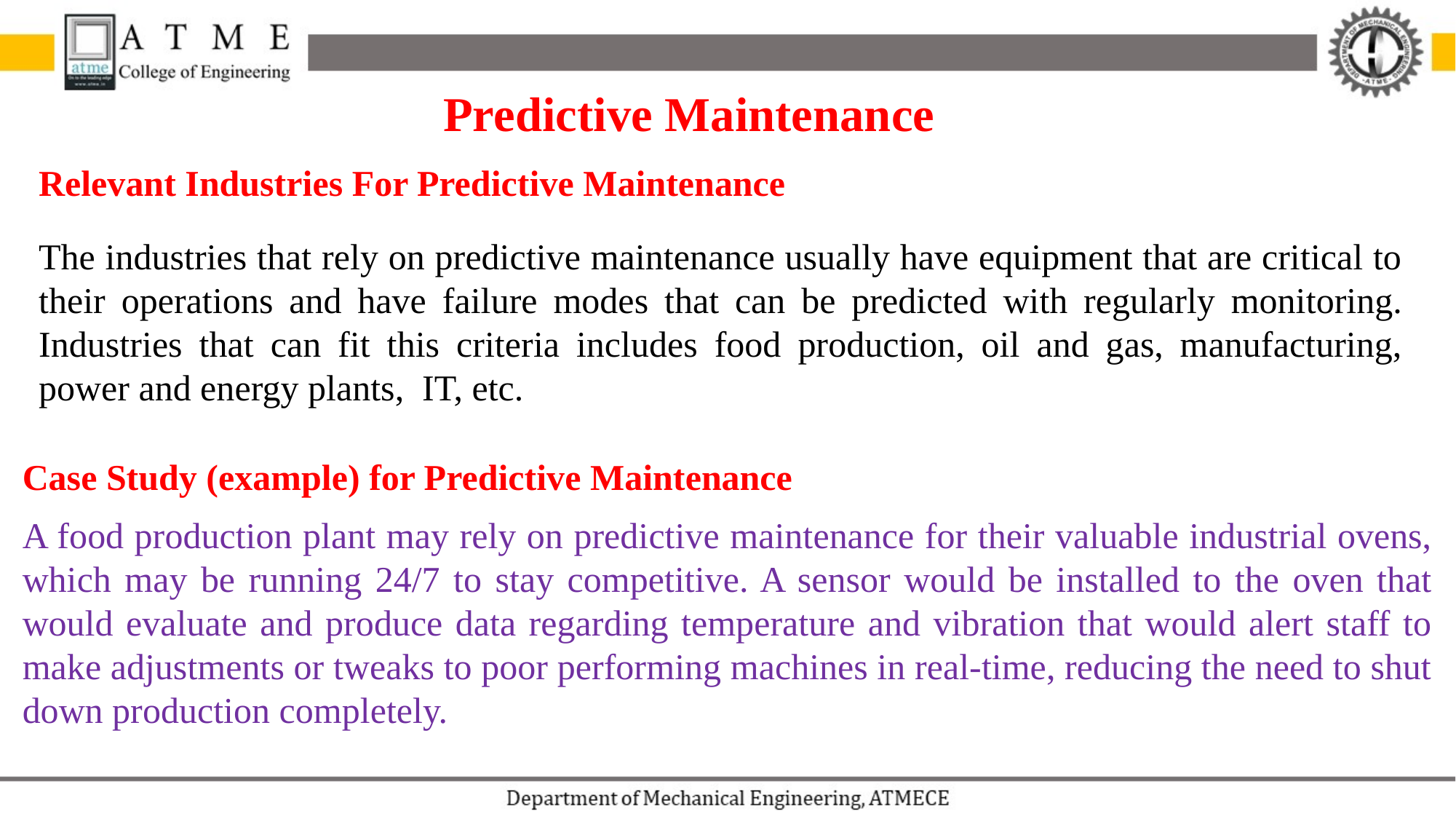

Predictive Maintenance
Relevant Industries For Predictive Maintenance
The industries that rely on predictive maintenance usually have equipment that are critical to their operations and have failure modes that can be predicted with regularly monitoring. Industries that can fit this criteria includes food production, oil and gas, manufacturing, power and energy plants,  IT, etc.
Case Study (example) for Predictive Maintenance
A food production plant may rely on predictive maintenance for their valuable industrial ovens, which may be running 24/7 to stay competitive. A sensor would be installed to the oven that would evaluate and produce data regarding temperature and vibration that would alert staff to make adjustments or tweaks to poor performing machines in real-time, reducing the need to shut down production completely.